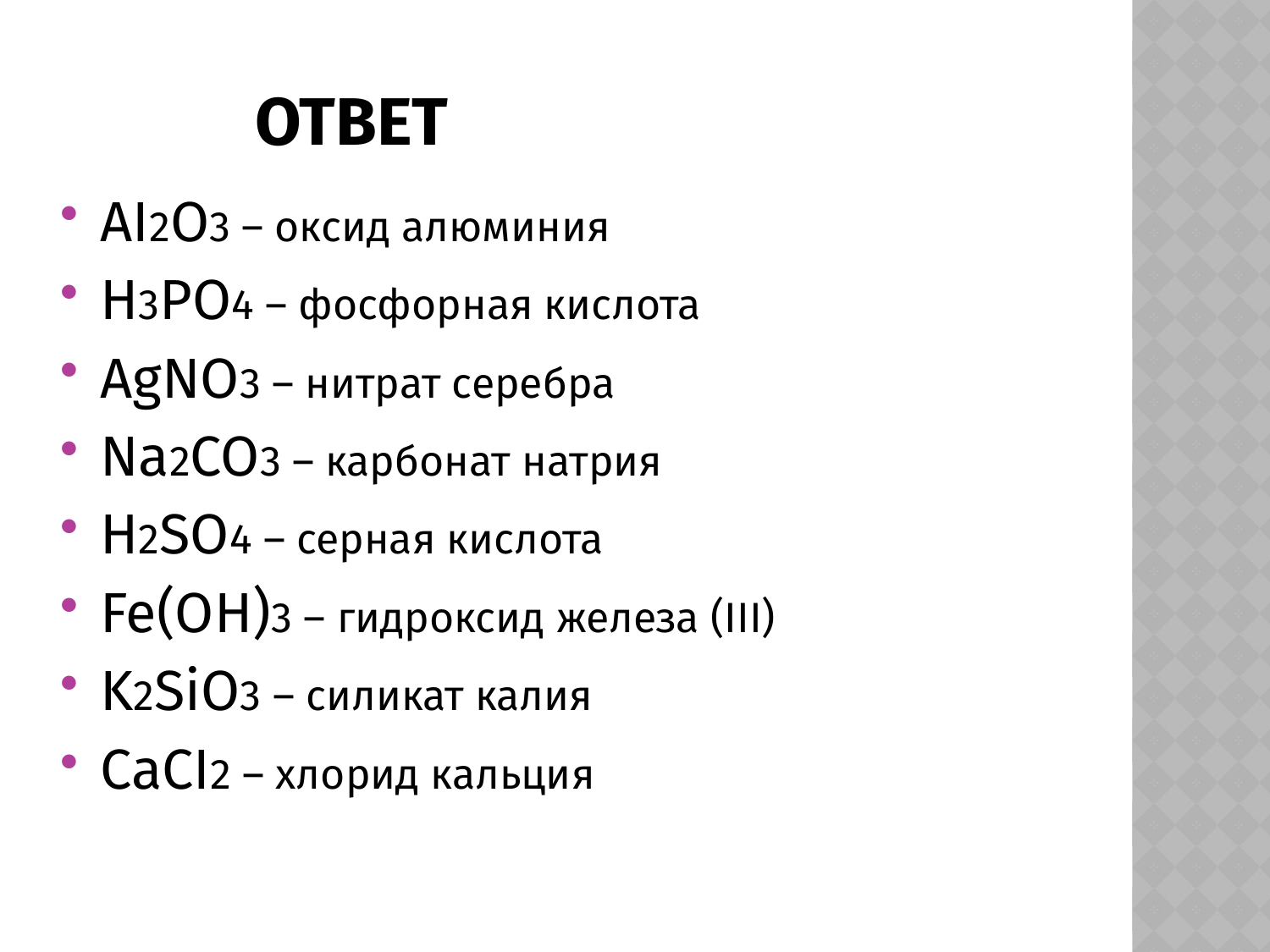

# Ответ
AI2O3 – оксид алюминия
H3PO4 – фосфорная кислота
AgNO3 – нитрат серебра
Na2CO3 – карбонат натрия
H2SO4 – серная кислота
Fe(OH)3 – гидроксид железа (III)
K2SiO3 – силикат калия
CaCI2 – хлорид кальция